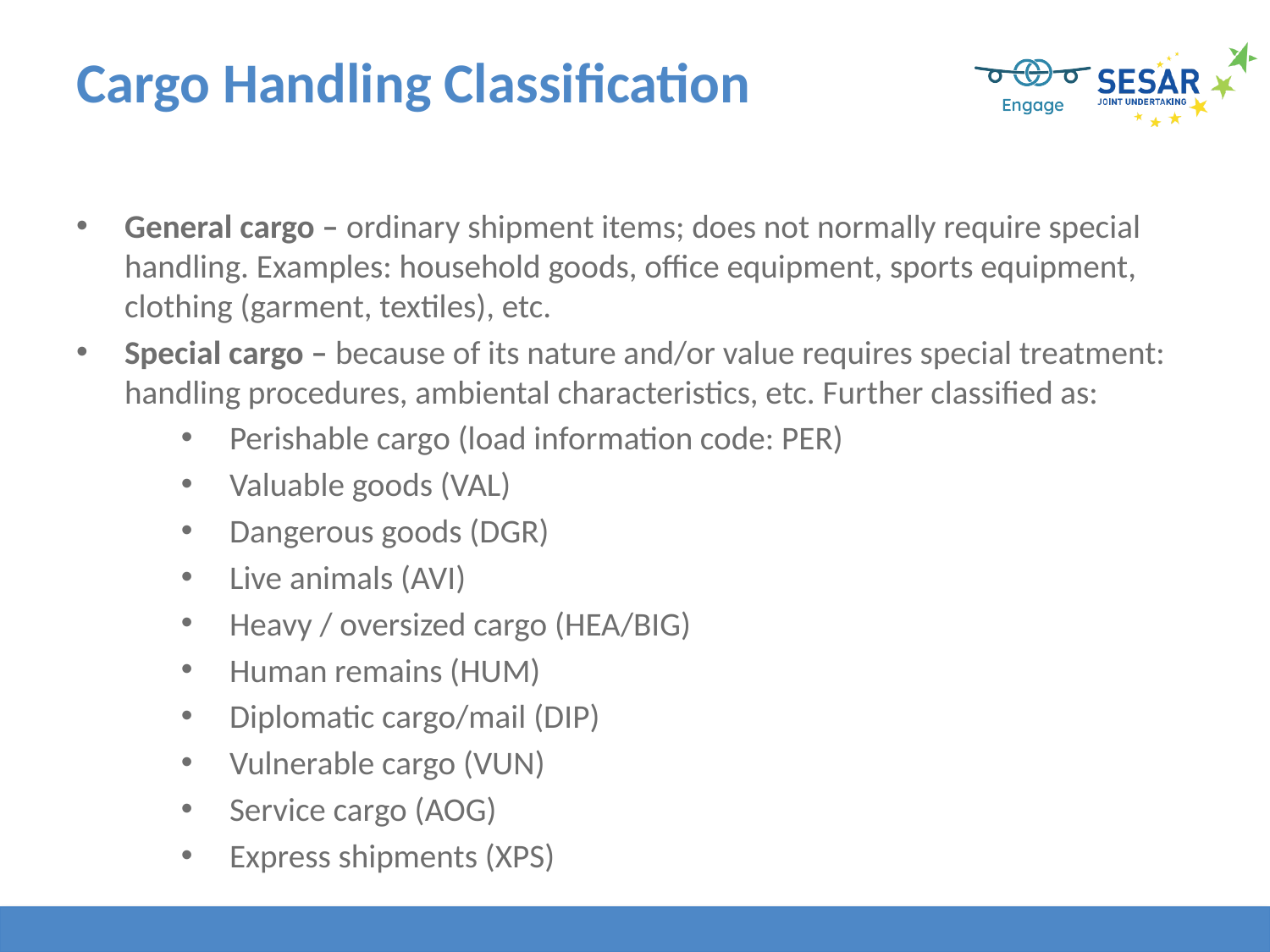

Cargo Handling Classification
General cargo – ordinary shipment items; does not normally require special handling. Examples: household goods, office equipment, sports equipment, clothing (garment, textiles), etc.
Special cargo – because of its nature and/or value requires special treatment: handling procedures, ambiental characteristics, etc. Further classified as:
Perishable cargo (load information code: PER)
Valuable goods (VAL)
Dangerous goods (DGR)
Live animals (AVI)
Heavy / oversized cargo (HEA/BIG)
Human remains (HUM)
Diplomatic cargo/mail (DIP)
Vulnerable cargo (VUN)
Service cargo (AOG)
Express shipments (XPS)